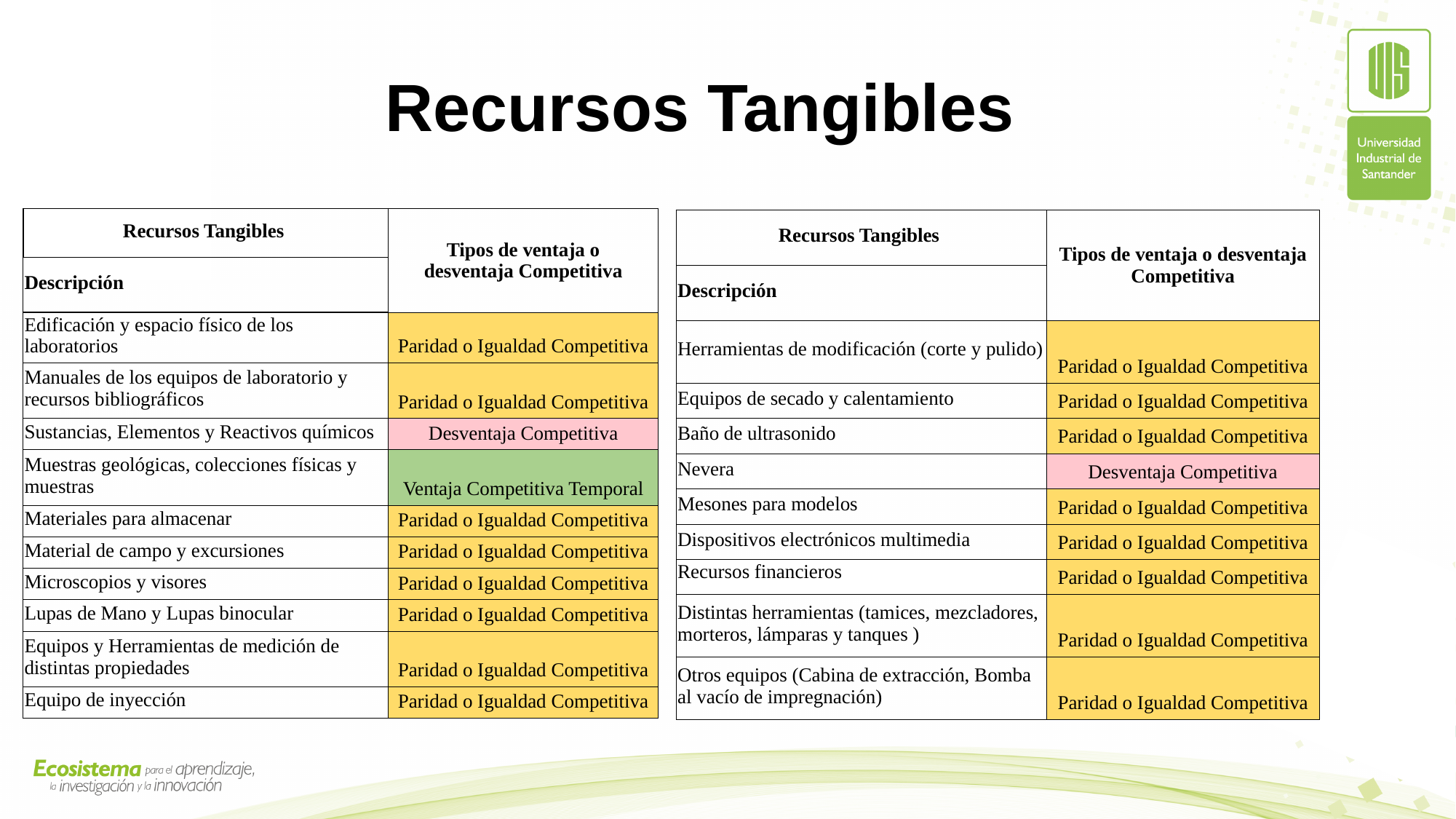

# Recursos Tangibles
| Recursos Tangibles | Tipos de ventaja o desventaja Competitiva |
| --- | --- |
| Descripción |  |
| Edificación y espacio físico de los laboratorios | Paridad o Igualdad Competitiva |
| Manuales de los equipos de laboratorio y recursos bibliográficos | Paridad o Igualdad Competitiva |
| Sustancias, Elementos y Reactivos químicos | Desventaja Competitiva |
| Muestras geológicas, colecciones físicas y muestras | Ventaja Competitiva Temporal |
| Materiales para almacenar | Paridad o Igualdad Competitiva |
| Material de campo y excursiones | Paridad o Igualdad Competitiva |
| Microscopios y visores | Paridad o Igualdad Competitiva |
| Lupas de Mano y Lupas binocular | Paridad o Igualdad Competitiva |
| Equipos y Herramientas de medición de distintas propiedades | Paridad o Igualdad Competitiva |
| Equipo de inyección | Paridad o Igualdad Competitiva |
| Recursos Tangibles | Tipos de ventaja o desventaja Competitiva |
| --- | --- |
| Descripción |  |
| Herramientas de modificación (corte y pulido) | Paridad o Igualdad Competitiva |
| Equipos de secado y calentamiento | Paridad o Igualdad Competitiva |
| Baño de ultrasonido | Paridad o Igualdad Competitiva |
| Nevera | Desventaja Competitiva |
| Mesones para modelos | Paridad o Igualdad Competitiva |
| Dispositivos electrónicos multimedia | Paridad o Igualdad Competitiva |
| Recursos financieros | Paridad o Igualdad Competitiva |
| Distintas herramientas (tamices, mezcladores, morteros, lámparas y tanques ) | Paridad o Igualdad Competitiva |
| Otros equipos (Cabina de extracción, Bomba al vacío de impregnación) | Paridad o Igualdad Competitiva |